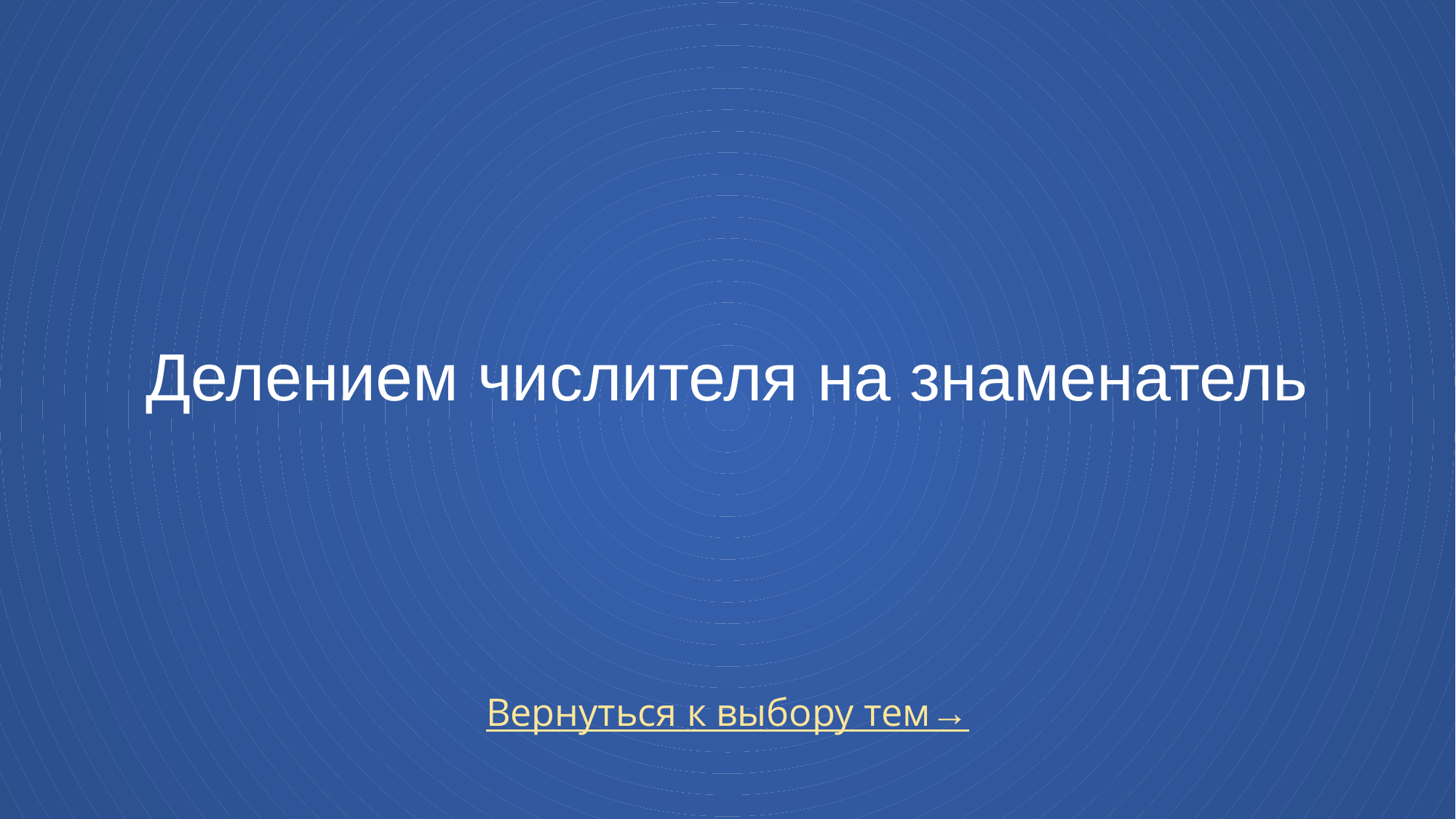

# Делением числителя на знаменатель
Вернуться к выбору тем→